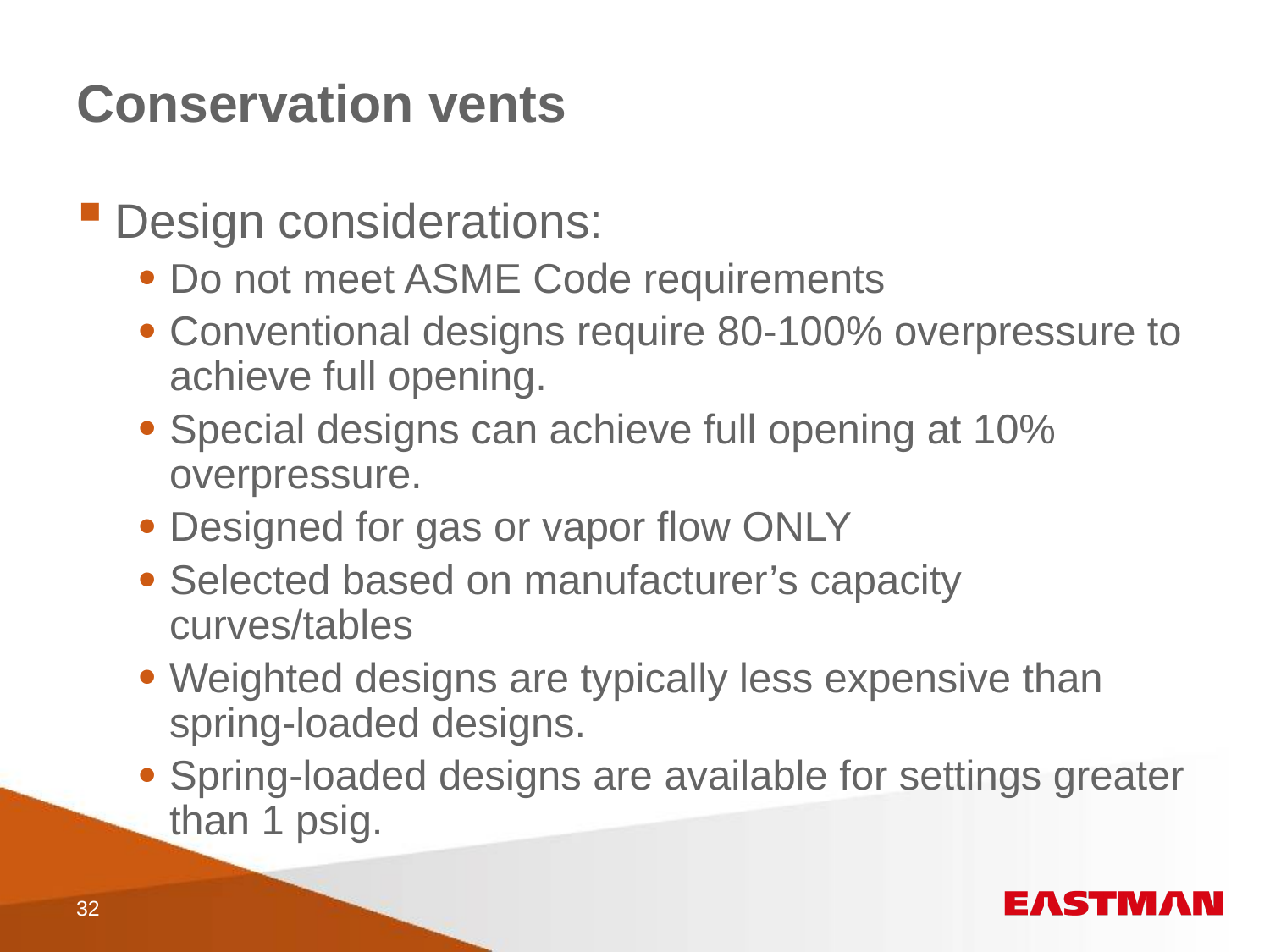

# Conservation vents
Design considerations:
Do not meet ASME Code requirements
Conventional designs require 80-100% overpressure to achieve full opening.
Special designs can achieve full opening at 10% overpressure.
Designed for gas or vapor flow ONLY
Selected based on manufacturer’s capacity curves/tables
Weighted designs are typically less expensive than spring-loaded designs.
Spring-loaded designs are available for settings greater than 1 psig.
32